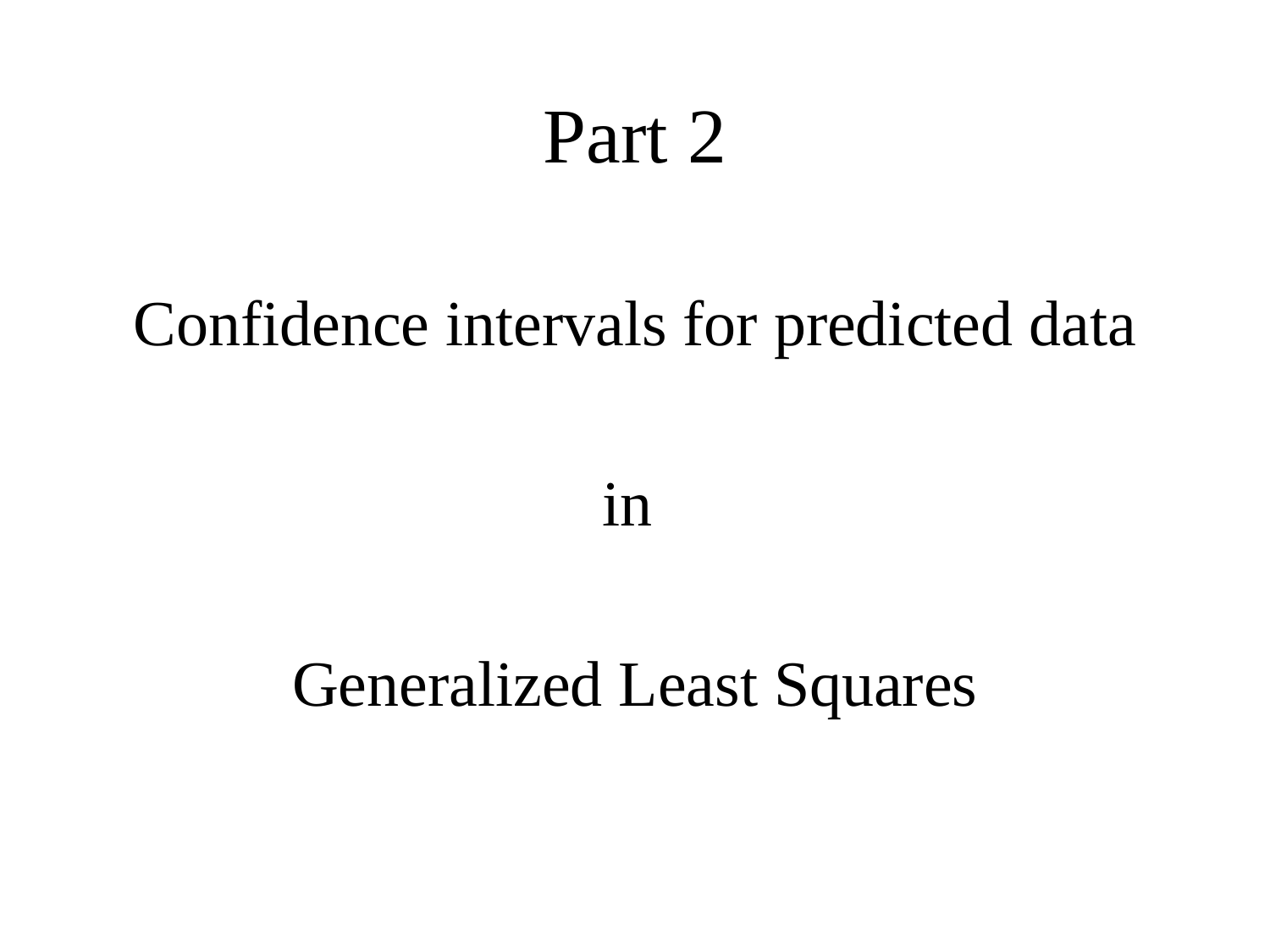

# Part 2
Confidence intervals for predicted data

in

Generalized Least Squares